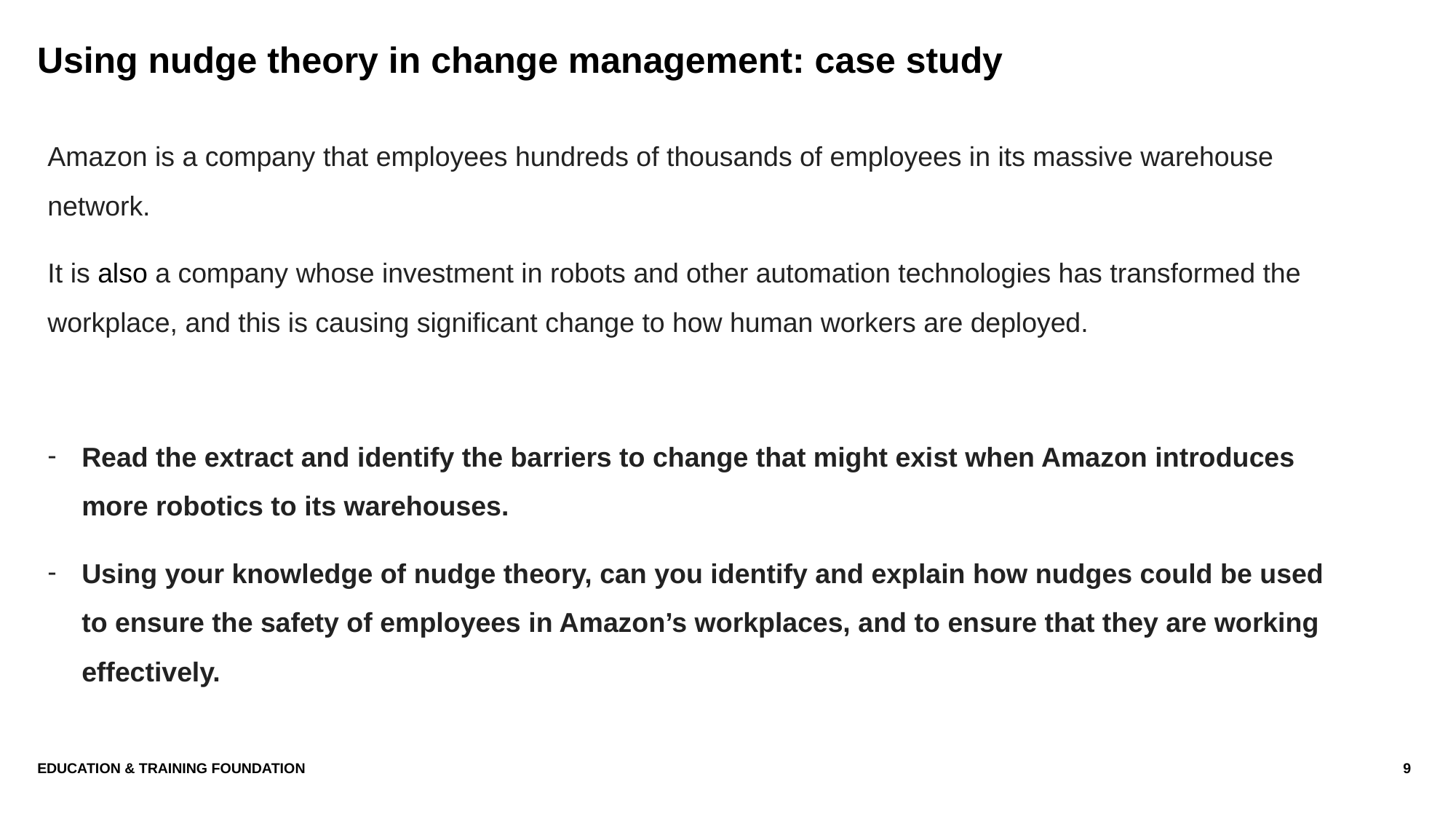

# Using nudge theory in change management: case study
Amazon is a company that employees hundreds of thousands of employees in its massive warehouse network.
It is also a company whose investment in robots and other automation technologies has transformed the workplace, and this is causing significant change to how human workers are deployed.

Read the extract and identify the barriers to change that might exist when Amazon introduces more robotics to its warehouses.
Using your knowledge of nudge theory, can you identify and explain how nudges could be used to ensure the safety of employees in Amazon’s workplaces, and to ensure that they are working effectively.

Education & Training Foundation
9